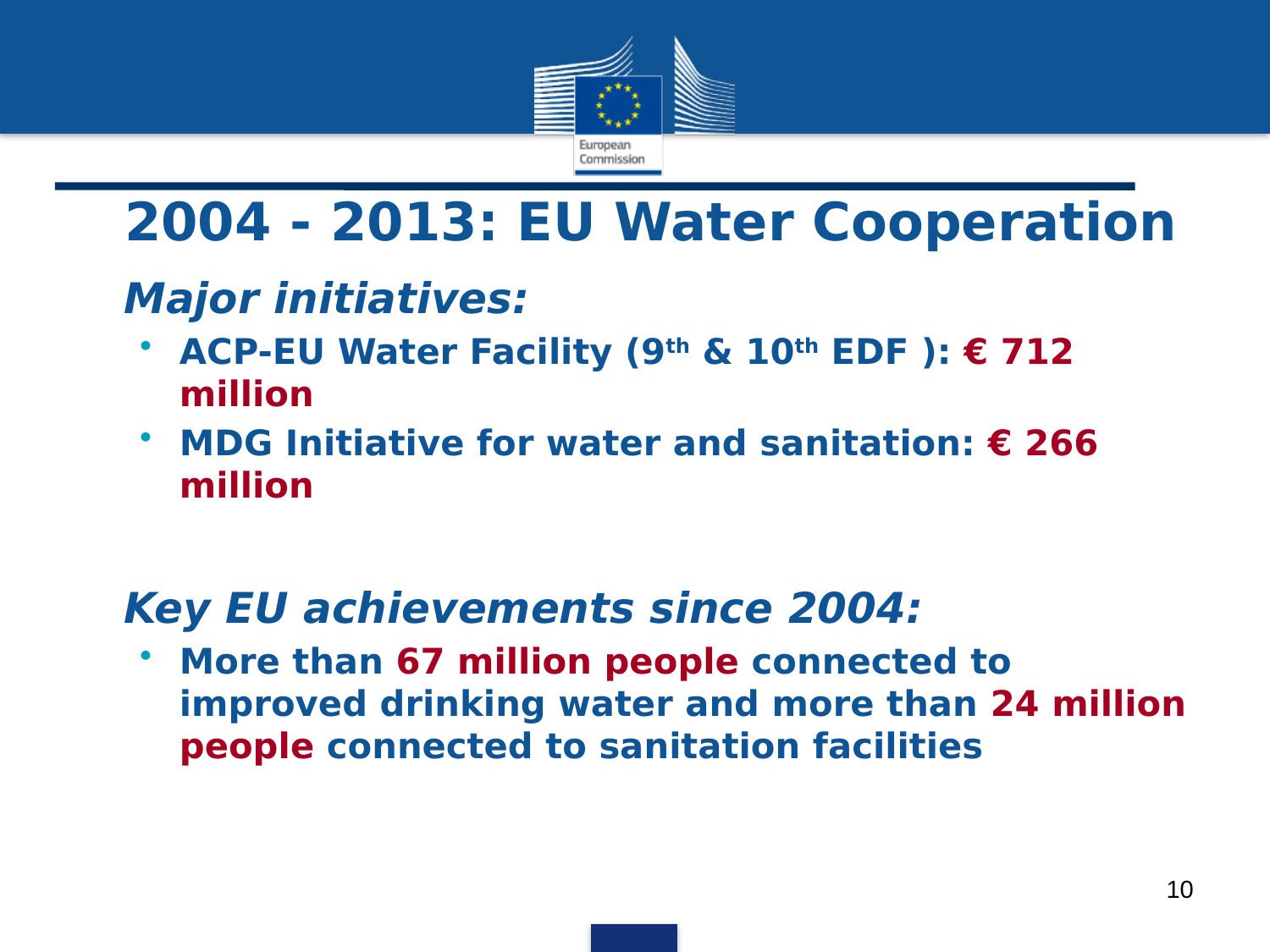

Major initiatives:
ACP-EU Water Facility (9th & 10th EDF ): € 712 million
MDG Initiative for water and sanitation: € 266 million

Key EU achievements since 2004:
More than 67 million people connected to improved drinking water and more than 24 million people connected to sanitation facilities
# 2004 - 2013: EU Water Cooperation

10